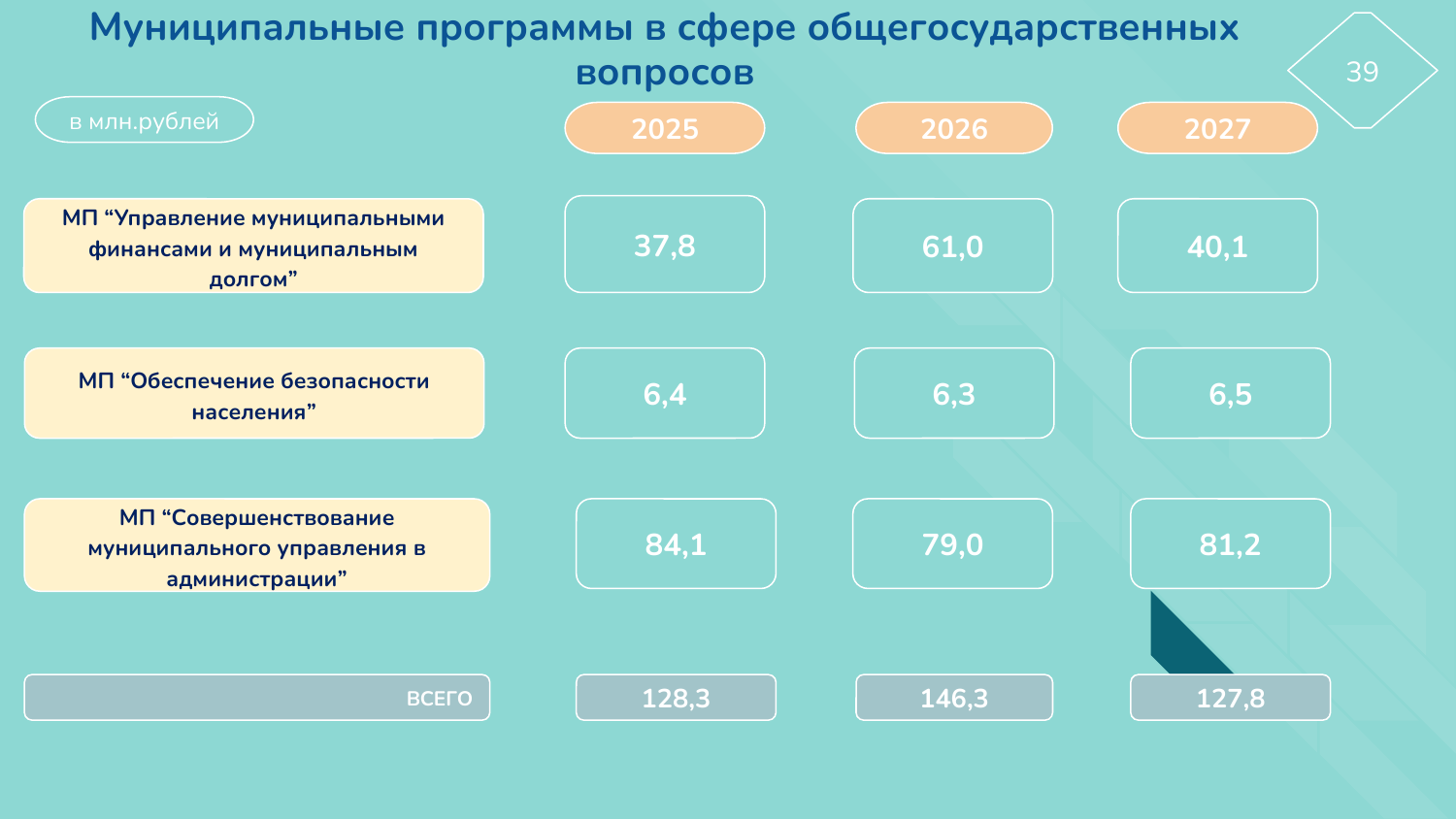

Муниципальные программы в сфере общегосударственных вопросов

39
в млн.рублей
2025
2026
2027
37,8
МП “Управление муниципальными финансами и муниципальным долгом”
61,0
40,1
6,4
6,3
6,5
МП “Обеспечение безопасности населения”
МП “Совершенствование муниципального управления в администрации”
84,1
79,0
81,2
ВСЕГО
128,3
146,3
127,8